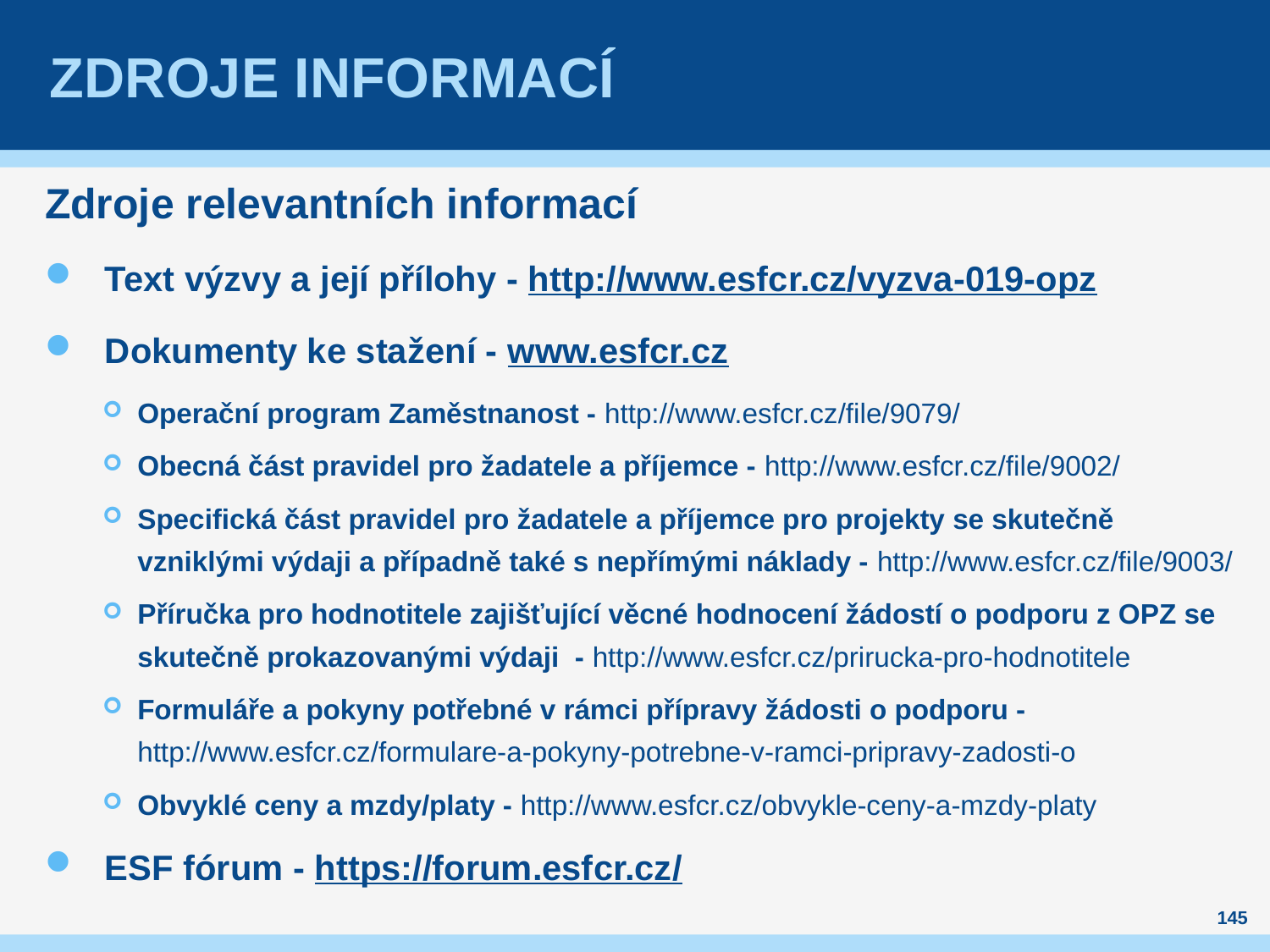

# ZDROJE INFORMACÍ
Zdroje relevantních informací
Text výzvy a její přílohy - http://www.esfcr.cz/vyzva-019-opz
Dokumenty ke stažení - www.esfcr.cz
Operační program Zaměstnanost - http://www.esfcr.cz/file/9079/
Obecná část pravidel pro žadatele a příjemce - http://www.esfcr.cz/file/9002/
Specifická část pravidel pro žadatele a příjemce pro projekty se skutečně vzniklými výdaji a případně také s nepřímými náklady - http://www.esfcr.cz/file/9003/
Příručka pro hodnotitele zajišťující věcné hodnocení žádostí o podporu z OPZ se skutečně prokazovanými výdaji  - http://www.esfcr.cz/prirucka-pro-hodnotitele
Formuláře a pokyny potřebné v rámci přípravy žádosti o podporu -     http://www.esfcr.cz/formulare-a-pokyny-potrebne-v-ramci-pripravy-zadosti-o
Obvyklé ceny a mzdy/platy - http://www.esfcr.cz/obvykle-ceny-a-mzdy-platy
ESF fórum - https://forum.esfcr.cz/

145